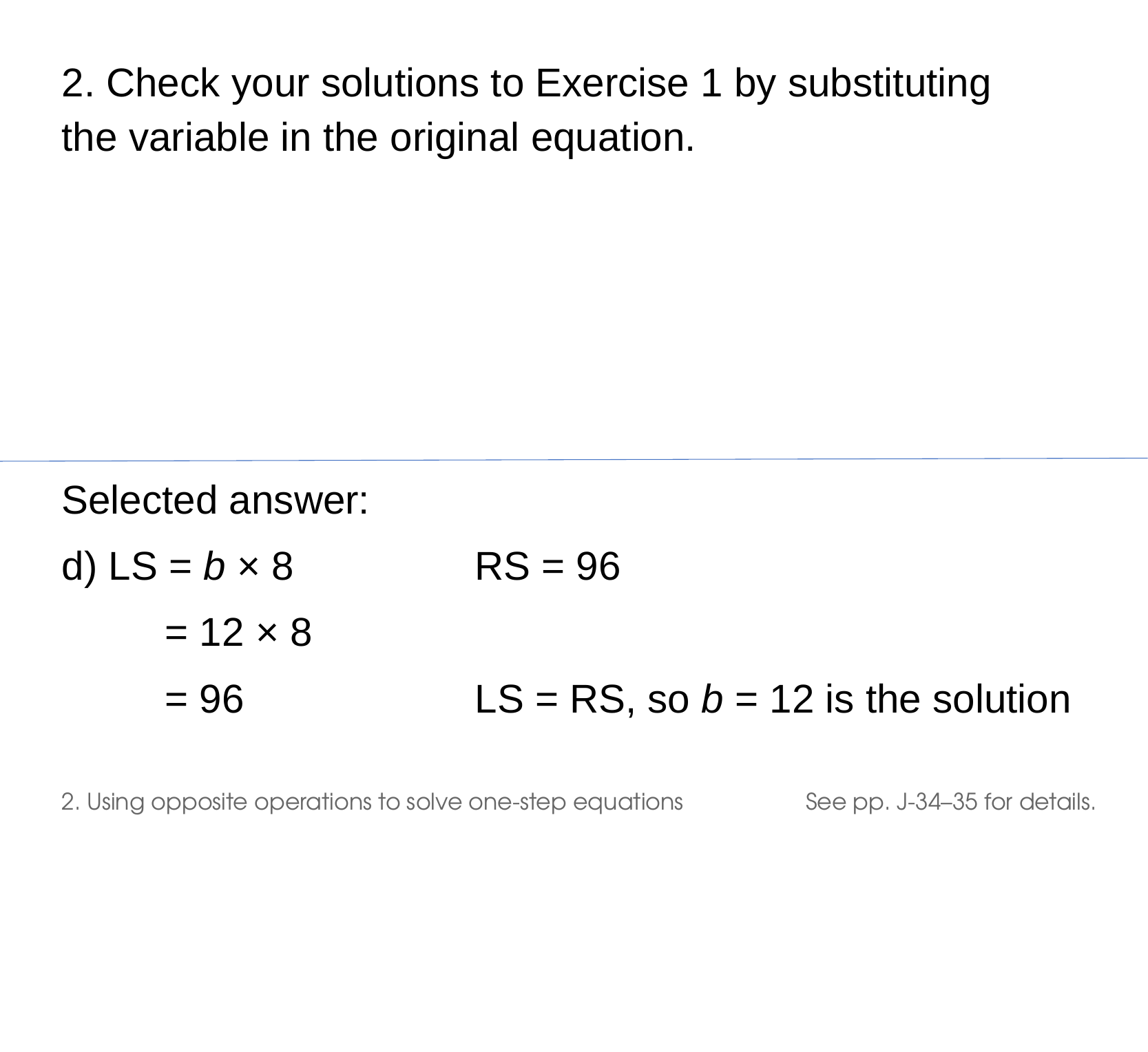

2. Check your solutions to Exercise 1 by substituting the variable in the original equation.
Selected answer:
d) LS = b × 8		RS = 96
	= 12 × 8
	= 96			LS = RS, so b = 12 is the solution
2. Using opposite operations to solve one-step equations
See pp. J-34–35 for details.